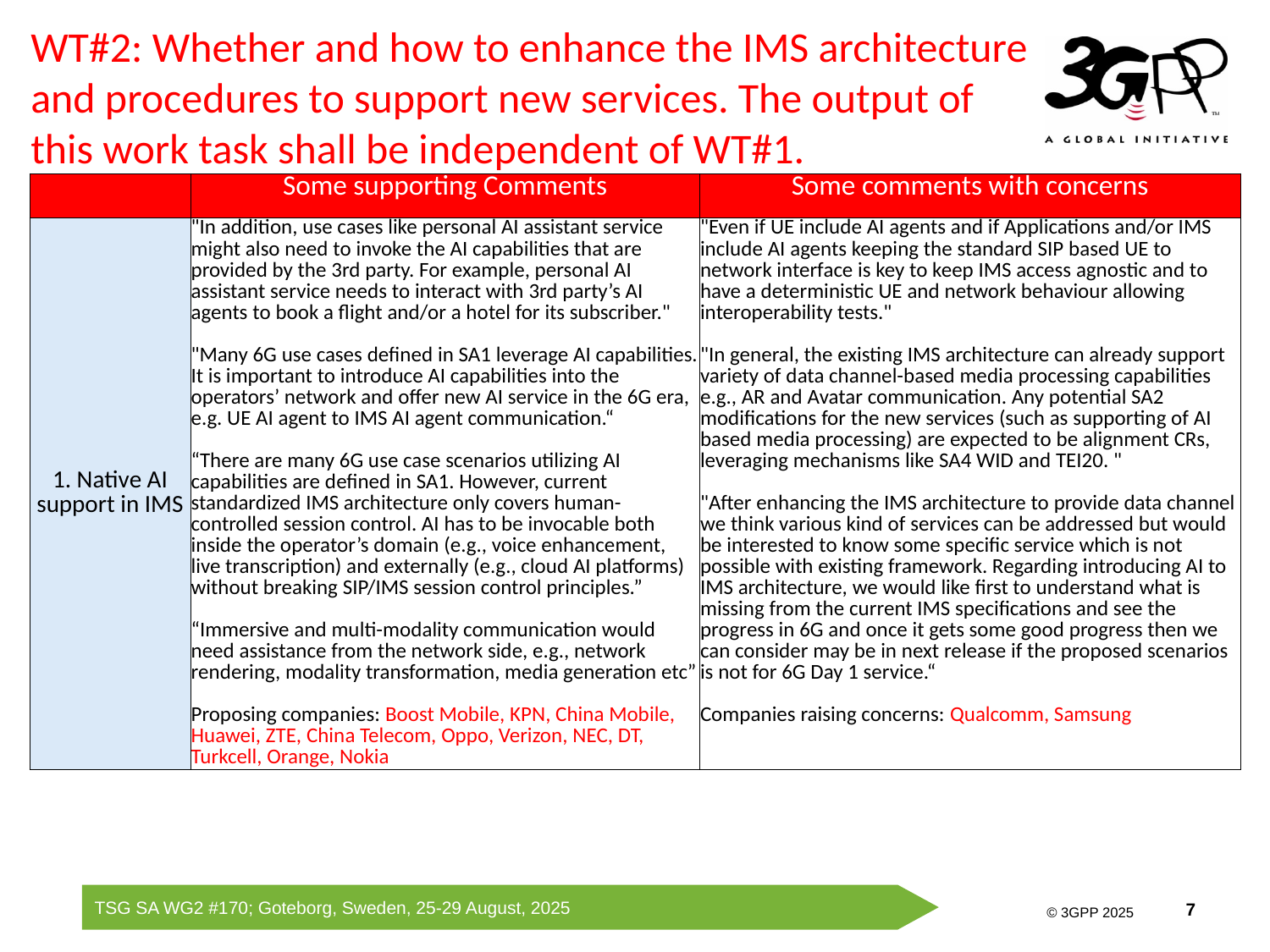

# WT#2: Whether and how to enhance the IMS architecture and procedures to support new services. The output of this work task shall be independent of WT#1.
|  | Some supporting Comments | Some comments with concerns |
| --- | --- | --- |
| 1. Native AI support in IMS | "In addition, use cases like personal AI assistant service might also need to invoke the AI capabilities that are provided by the 3rd party. For example, personal AI assistant service needs to interact with 3rd party’s AI agents to book a flight and/or a hotel for its subscriber." "Many 6G use cases defined in SA1 leverage AI capabilities. It is important to introduce AI capabilities into the operators’ network and offer new AI service in the 6G era, e.g. UE AI agent to IMS AI agent communication.“ “There are many 6G use case scenarios utilizing AI capabilities are defined in SA1. However, current standardized IMS architecture only covers human-controlled session control. AI has to be invocable both inside the operator’s domain (e.g., voice enhancement, live transcription) and externally (e.g., cloud AI platforms) without breaking SIP/IMS session control principles.” “Immersive and multi-modality communication would need assistance from the network side, e.g., network rendering, modality transformation, media generation etc” Proposing companies: Boost Mobile, KPN, China Mobile, Huawei, ZTE, China Telecom, Oppo, Verizon, NEC, DT, Turkcell, Orange, Nokia | "Even if UE include AI agents and if Applications and/or IMS include AI agents keeping the standard SIP based UE to network interface is key to keep IMS access agnostic and to have a deterministic UE and network behaviour allowing interoperability tests." "In general, the existing IMS architecture can already support variety of data channel-based media processing capabilities e.g., AR and Avatar communication. Any potential SA2 modifications for the new services (such as supporting of AI based media processing) are expected to be alignment CRs, leveraging mechanisms like SA4 WID and TEI20. " "After enhancing the IMS architecture to provide data channel we think various kind of services can be addressed but would be interested to know some specific service which is not possible with existing framework. Regarding introducing AI to IMS architecture, we would like first to understand what is missing from the current IMS specifications and see the progress in 6G and once it gets some good progress then we can consider may be in next release if the proposed scenarios is not for 6G Day 1 service.“ Companies raising concerns: Qualcomm, Samsung |